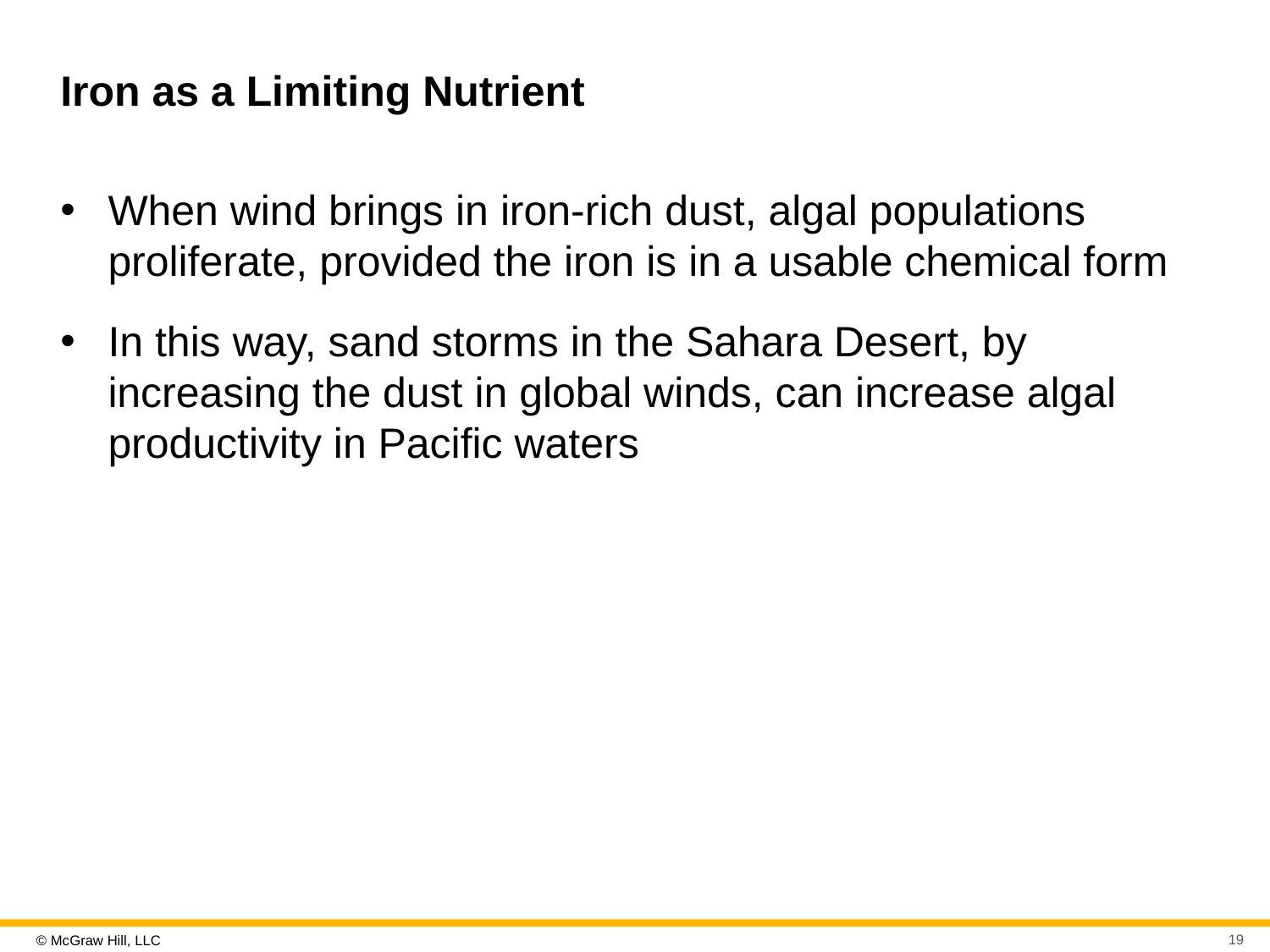

# Iron as a Limiting Nutrient
When wind brings in iron-rich dust, algal populations proliferate, provided the iron is in a usable chemical form
In this way, sand storms in the Sahara Desert, by increasing the dust in global winds, can increase algal productivity in Pacific waters
19